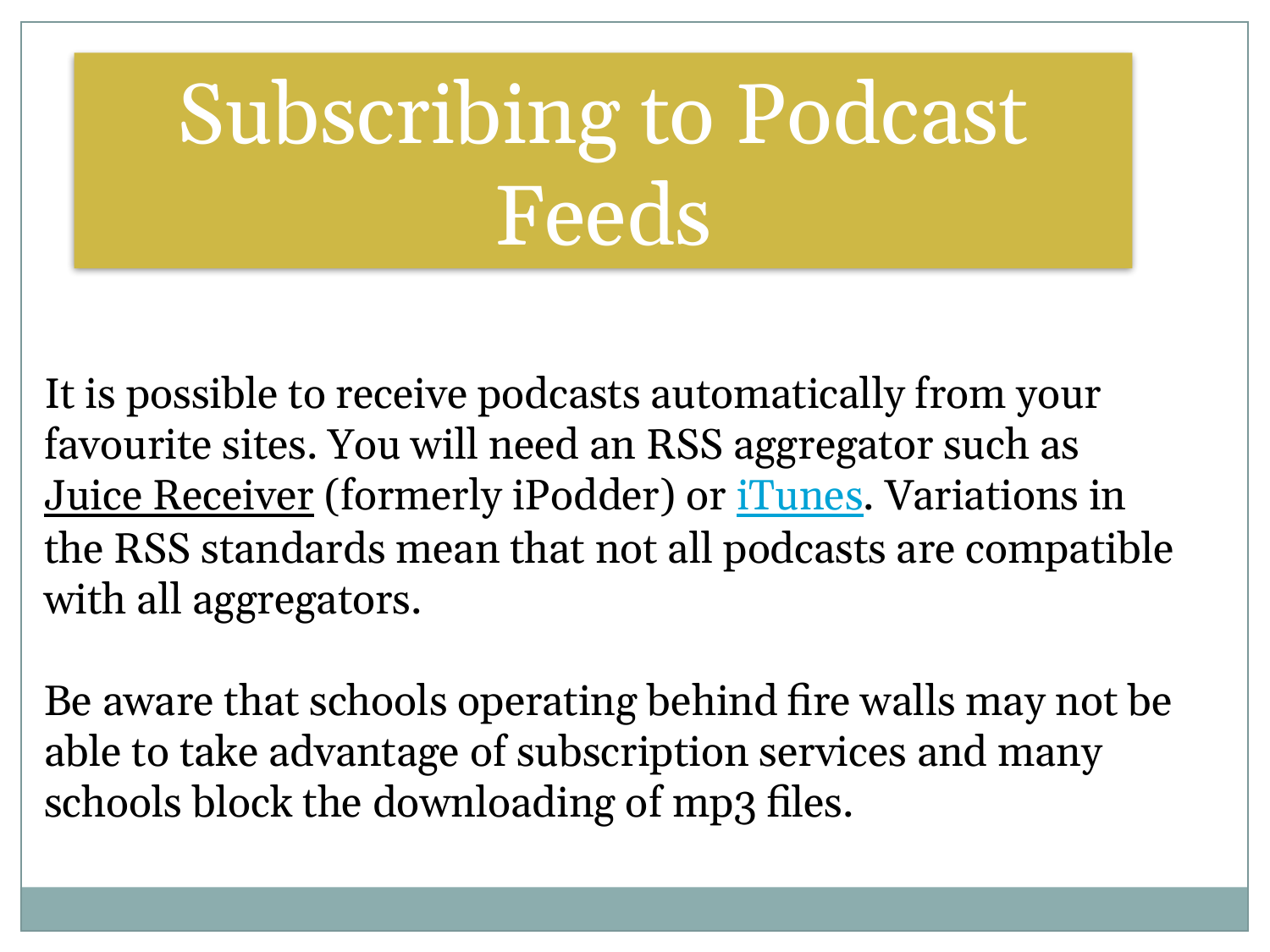

Subscribing to Podcast Feeds
It is possible to receive podcasts automatically from your favourite sites. You will need an RSS aggregator such as Juice Receiver (formerly iPodder) or iTunes. Variations in the RSS standards mean that not all podcasts are compatible with all aggregators.
Be aware that schools operating behind fire walls may not be able to take advantage of subscription services and many schools block the downloading of mp3 files.